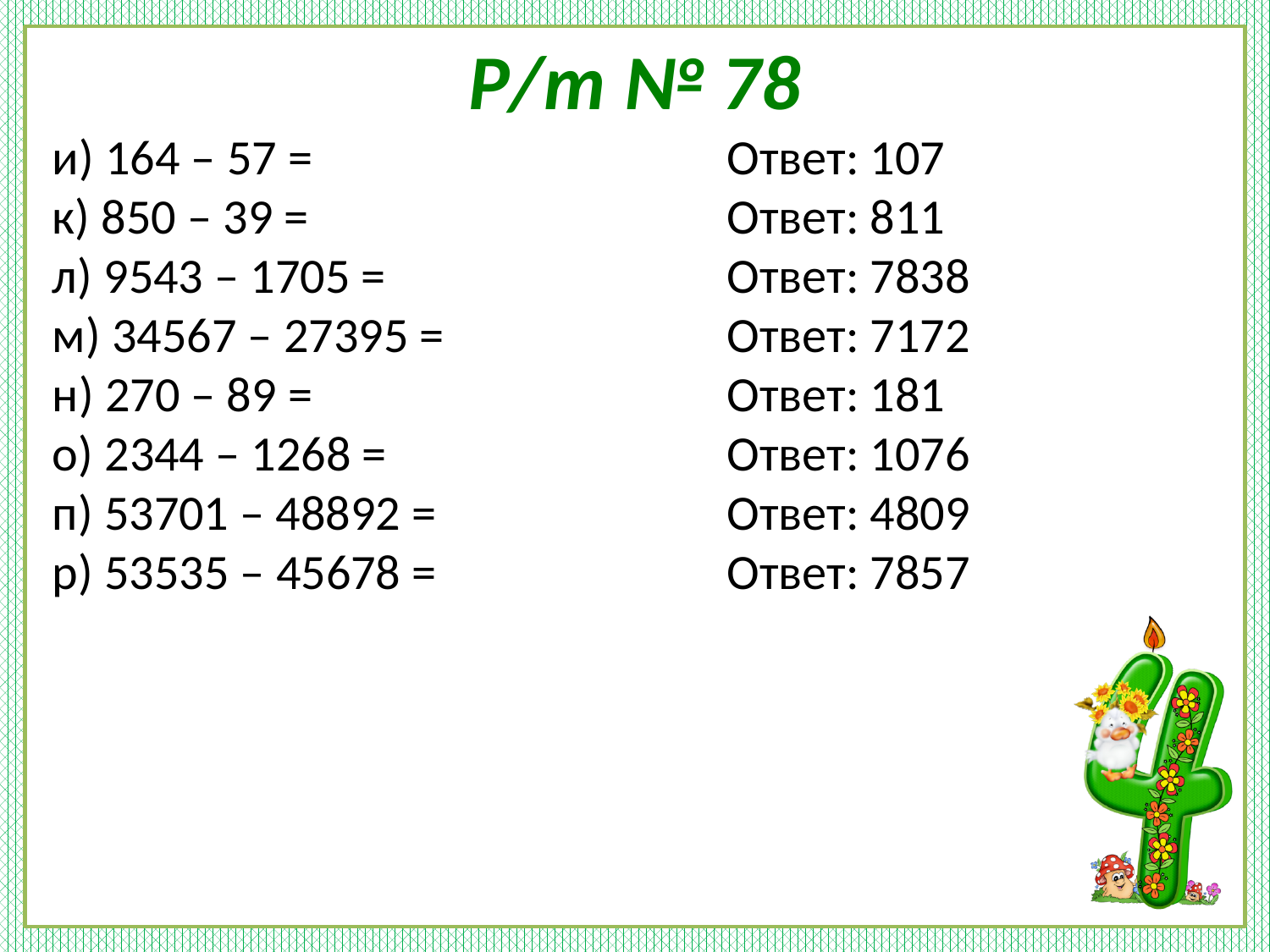

# Р/т № 78
и) 164 – 57 =
к) 850 – 39 =
л) 9543 – 1705 =
м) 34567 – 27395 =
н) 270 – 89 =
о) 2344 – 1268 =
п) 53701 – 48892 =
р) 53535 – 45678 =

Ответ: 107
Ответ: 811
Ответ: 7838
Ответ: 7172
Ответ: 181
Ответ: 1076
Ответ: 4809
Ответ: 7857